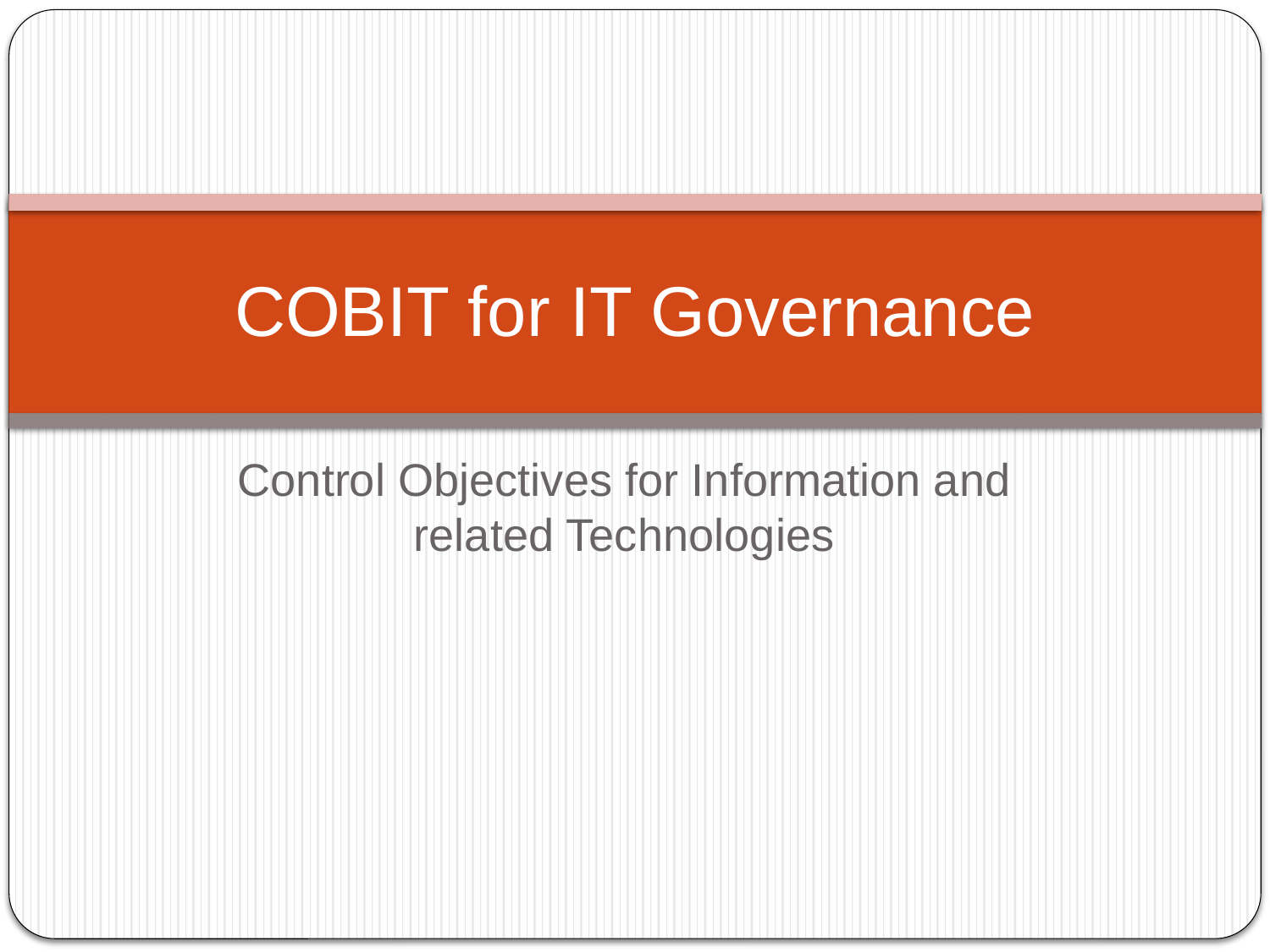

# COBIT for IT Governance
Control Objectives for Information and related Technologies